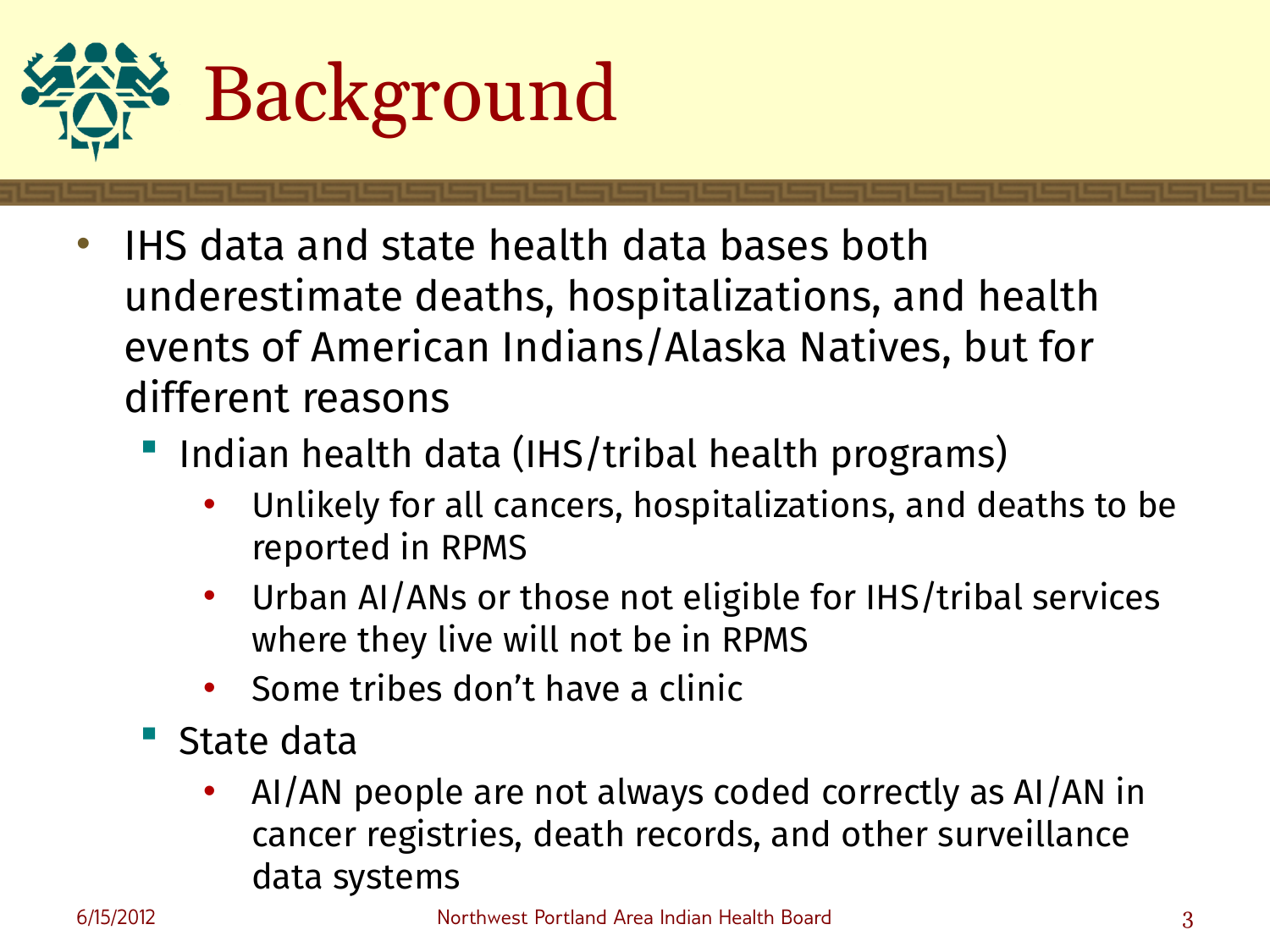

# Background
IHS data and state health data bases both underestimate deaths, hospitalizations, and health events of American Indians/Alaska Natives, but for different reasons
Indian health data (IHS/tribal health programs)
Unlikely for all cancers, hospitalizations, and deaths to be reported in RPMS
Urban AI/ANs or those not eligible for IHS/tribal services where they live will not be in RPMS
Some tribes don’t have a clinic
State data
AI/AN people are not always coded correctly as AI/AN in cancer registries, death records, and other surveillance data systems
6/15/2012
Northwest Portland Area Indian Health Board
3